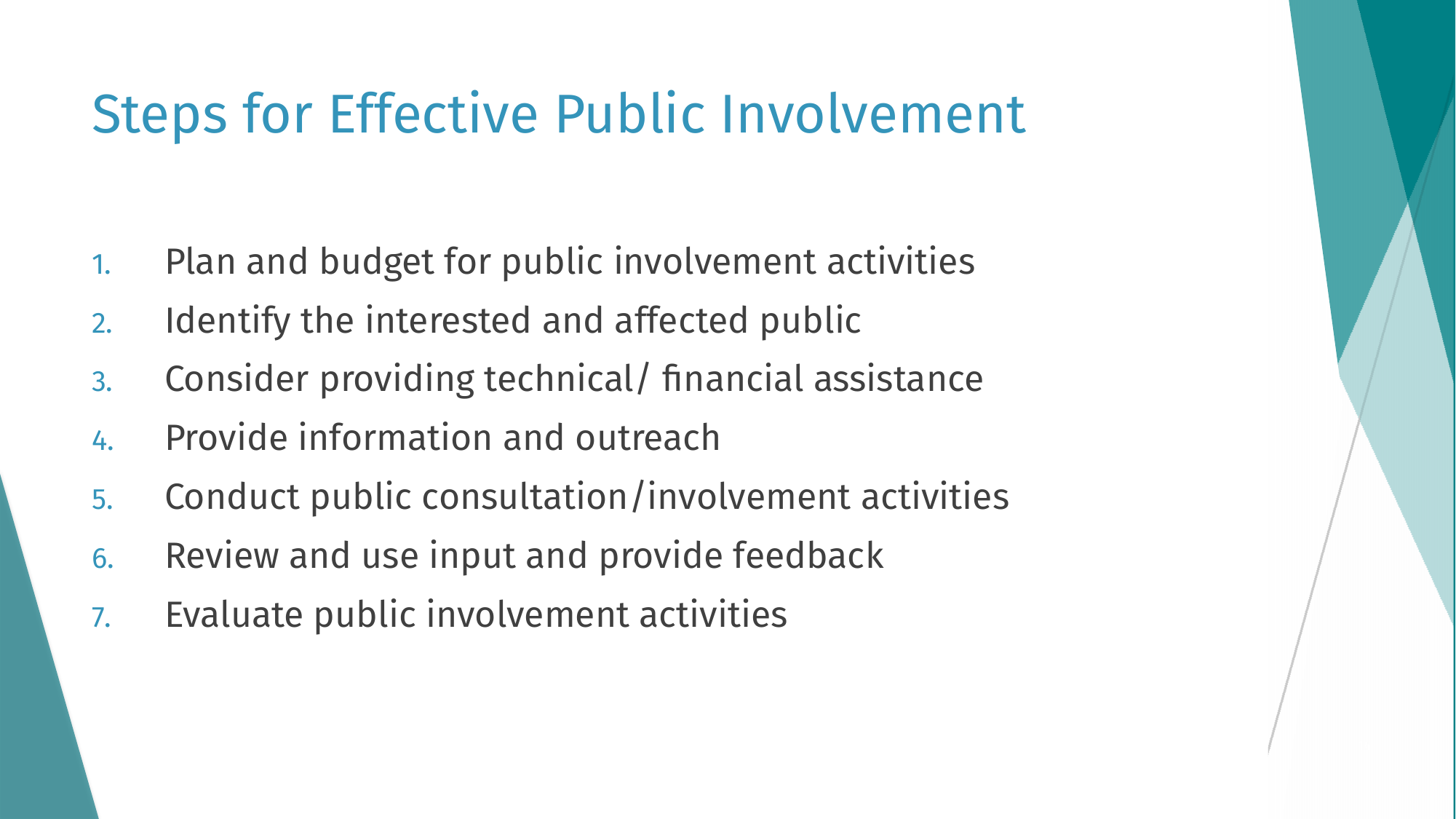

# Steps for Effective Public Involvement
Plan and budget for public involvement activities
Identify the interested and affected public
Consider providing technical/ financial assistance
Provide information and outreach
Conduct public consultation/involvement activities
Review and use input and provide feedback
Evaluate public involvement activities
14